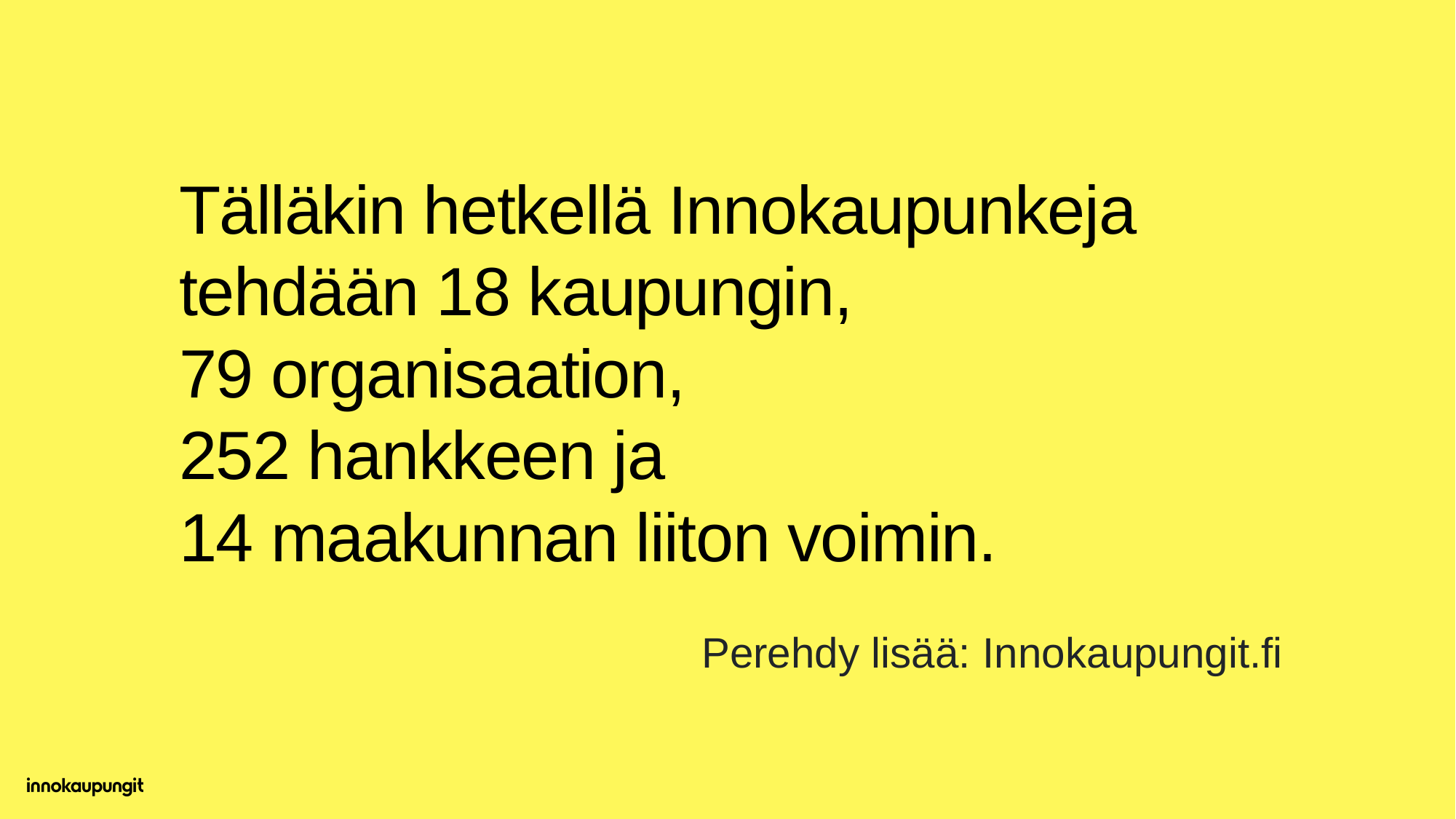

# Tälläkin hetkellä Innokaupunkeja tehdään 18 kaupungin, 79 organisaation, 252 hankkeen ja 14 maakunnan liiton voimin.
Perehdy lisää: Innokaupungit.fi